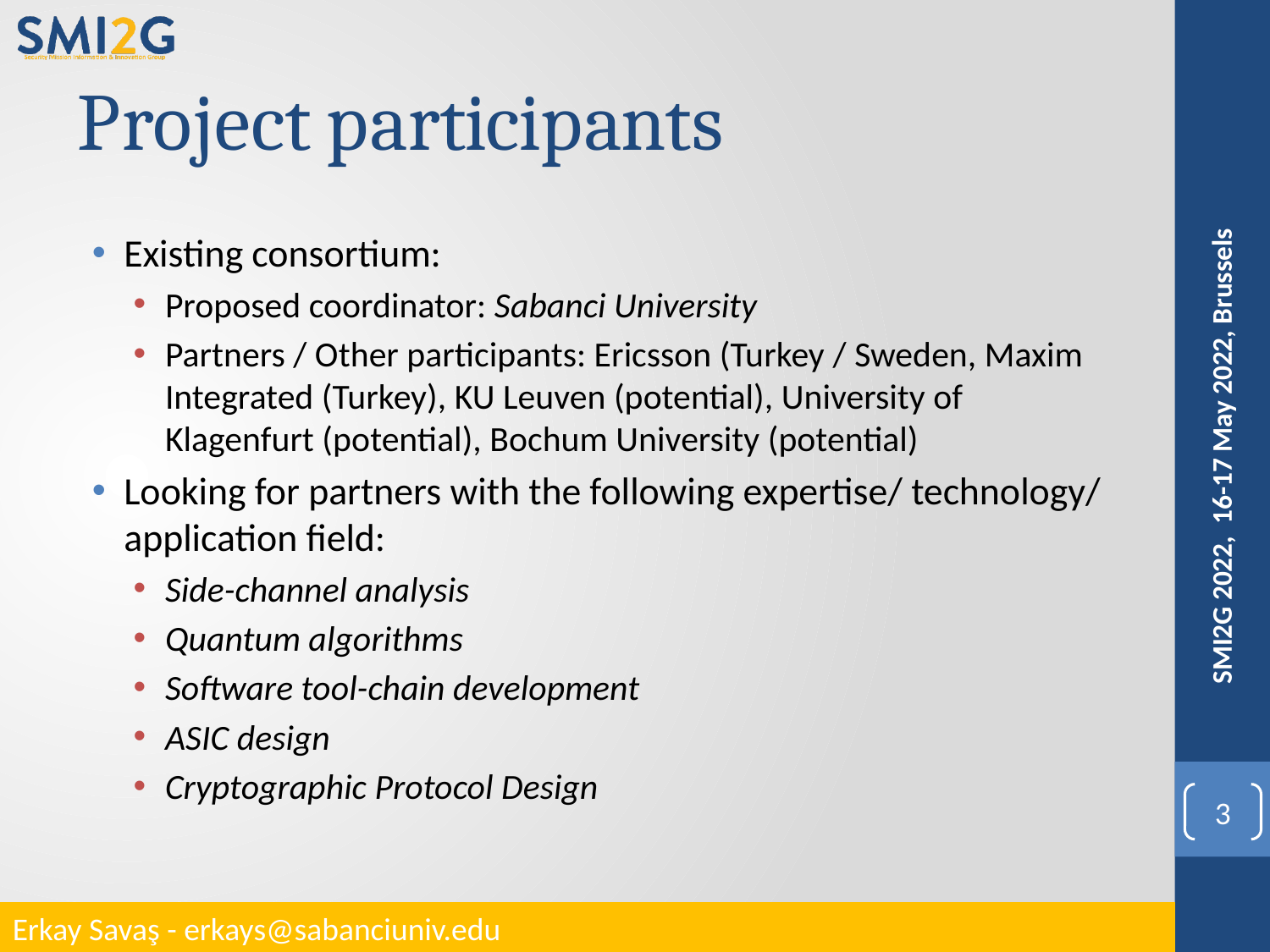

# Project participants
Existing consortium:
Proposed coordinator: Sabanci University
Partners / Other participants: Ericsson (Turkey / Sweden, Maxim Integrated (Turkey), KU Leuven (potential), University of Klagenfurt (potential), Bochum University (potential)
Looking for partners with the following expertise/ technology/ application field:
Side-channel analysis
Quantum algorithms
Software tool-chain development
ASIC design
Cryptographic Protocol Design
SMI2G 2022,  16-17 May 2022, Brussels
3
Erkay Savaş - erkays@sabanciuniv.edu